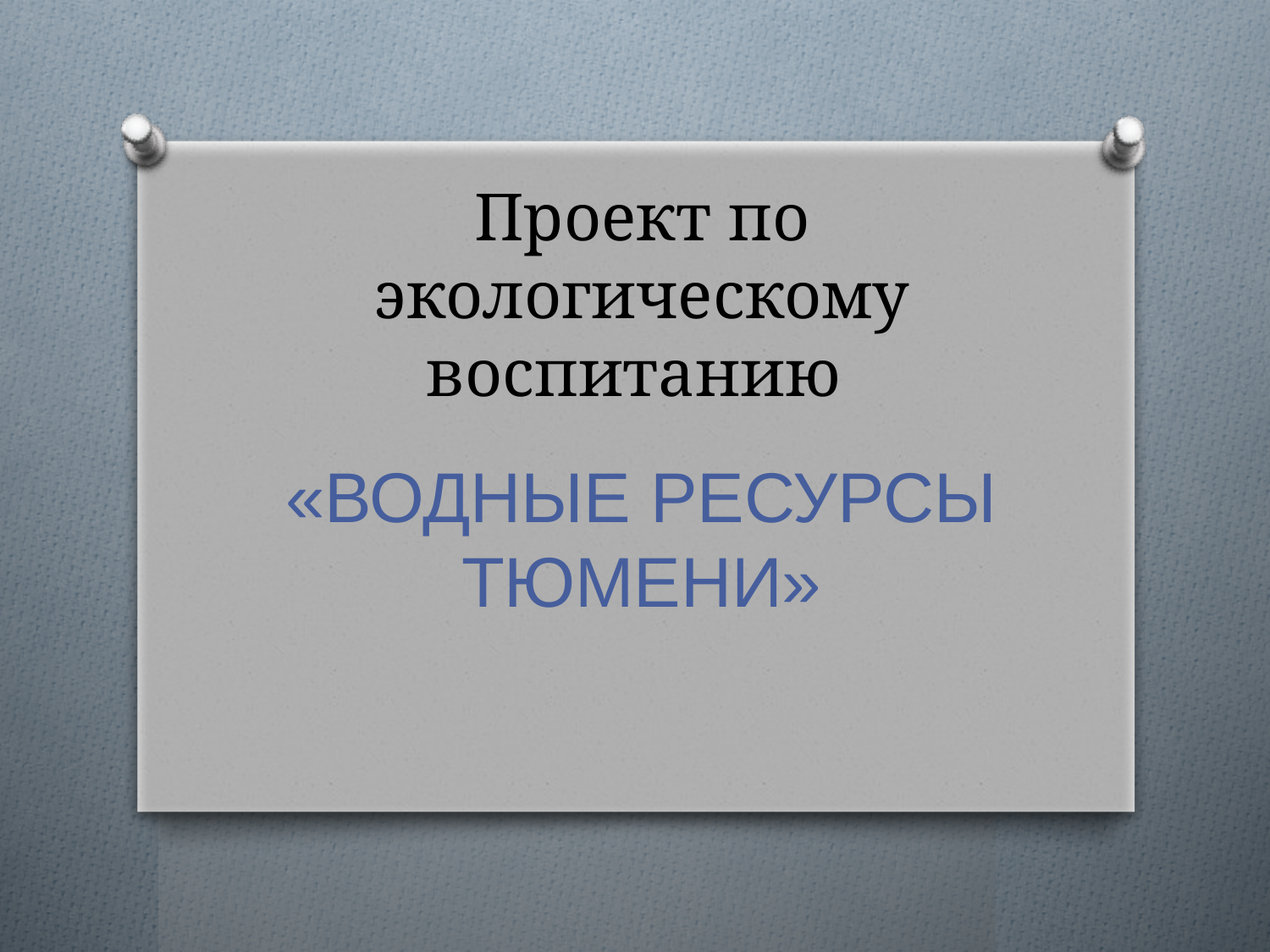

# Проект по экологическому воспитанию
«ВОДНЫЕ РЕСУРСЫ ТЮМЕНИ»